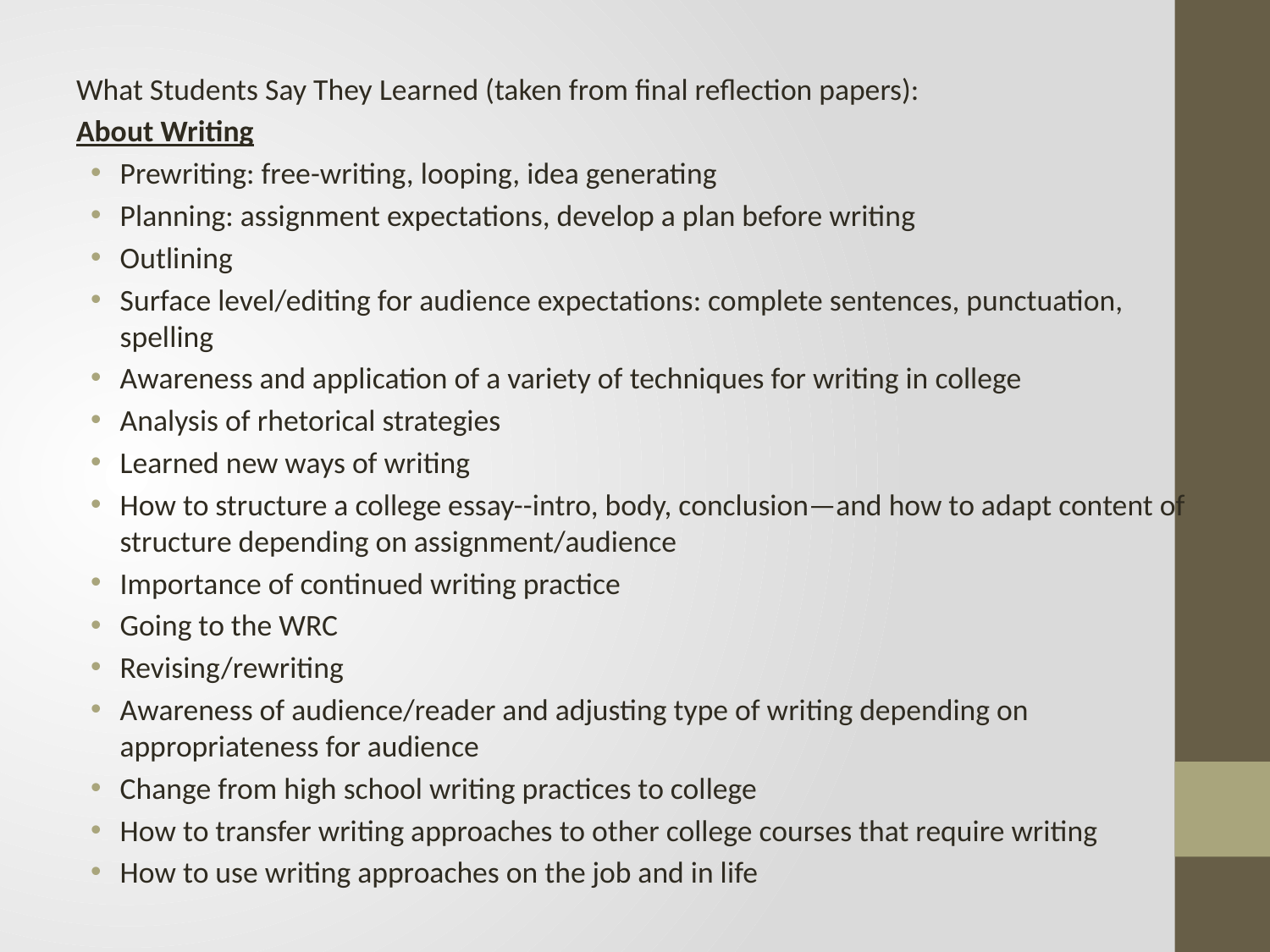

What Students Say They Learned (taken from final reflection papers):
About Writing
Prewriting: free-writing, looping, idea generating
Planning: assignment expectations, develop a plan before writing
Outlining
Surface level/editing for audience expectations: complete sentences, punctuation, spelling
Awareness and application of a variety of techniques for writing in college
Analysis of rhetorical strategies
Learned new ways of writing
How to structure a college essay--intro, body, conclusion—and how to adapt content of structure depending on assignment/audience
Importance of continued writing practice
Going to the WRC
Revising/rewriting
Awareness of audience/reader and adjusting type of writing depending on appropriateness for audience
Change from high school writing practices to college
How to transfer writing approaches to other college courses that require writing
How to use writing approaches on the job and in life